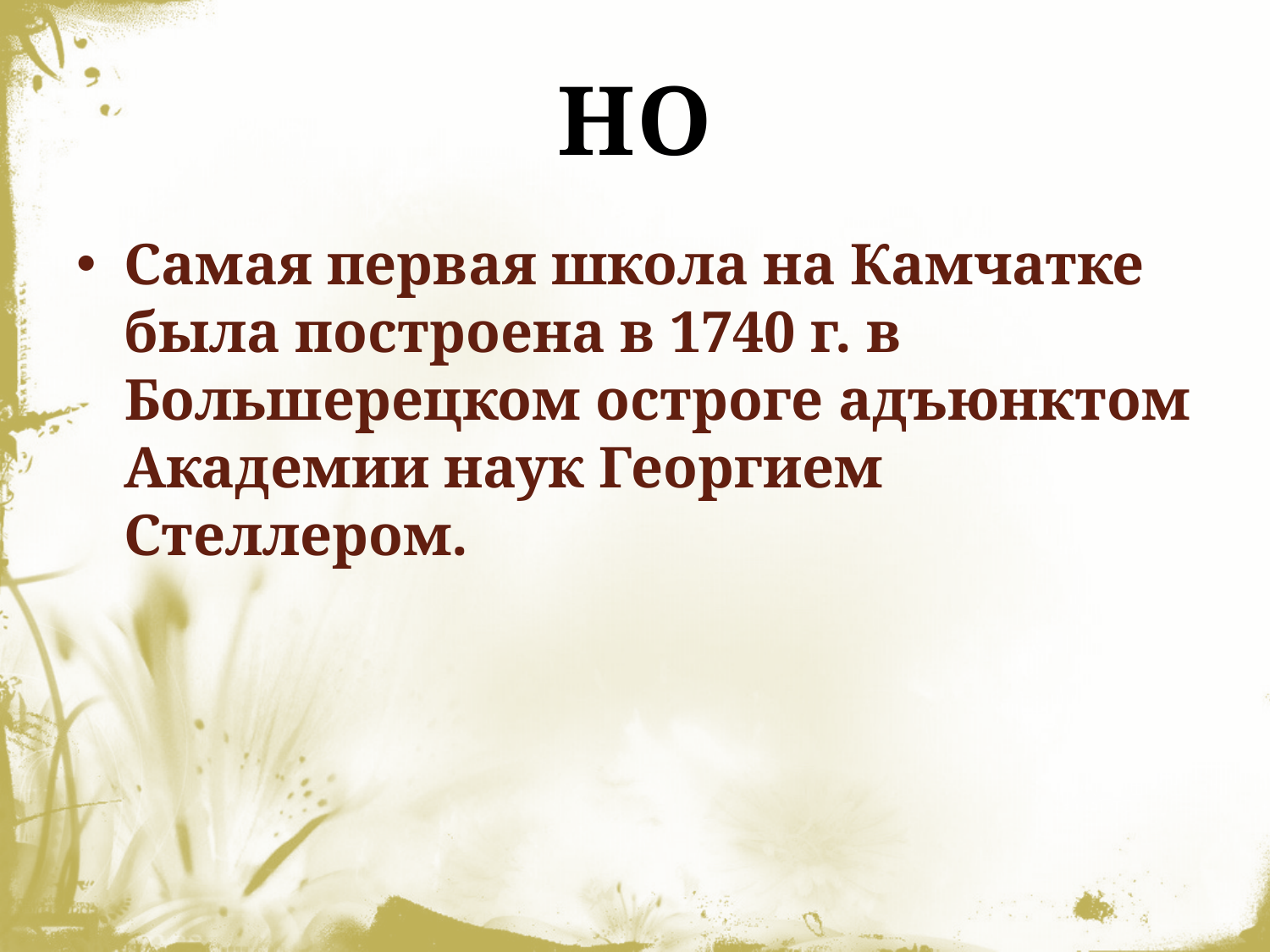

# НО
Самая первая школа на Камчатке была построена в 1740 г. в Большерецком остроге адъюнктом Академии наук Георгием Стеллером.